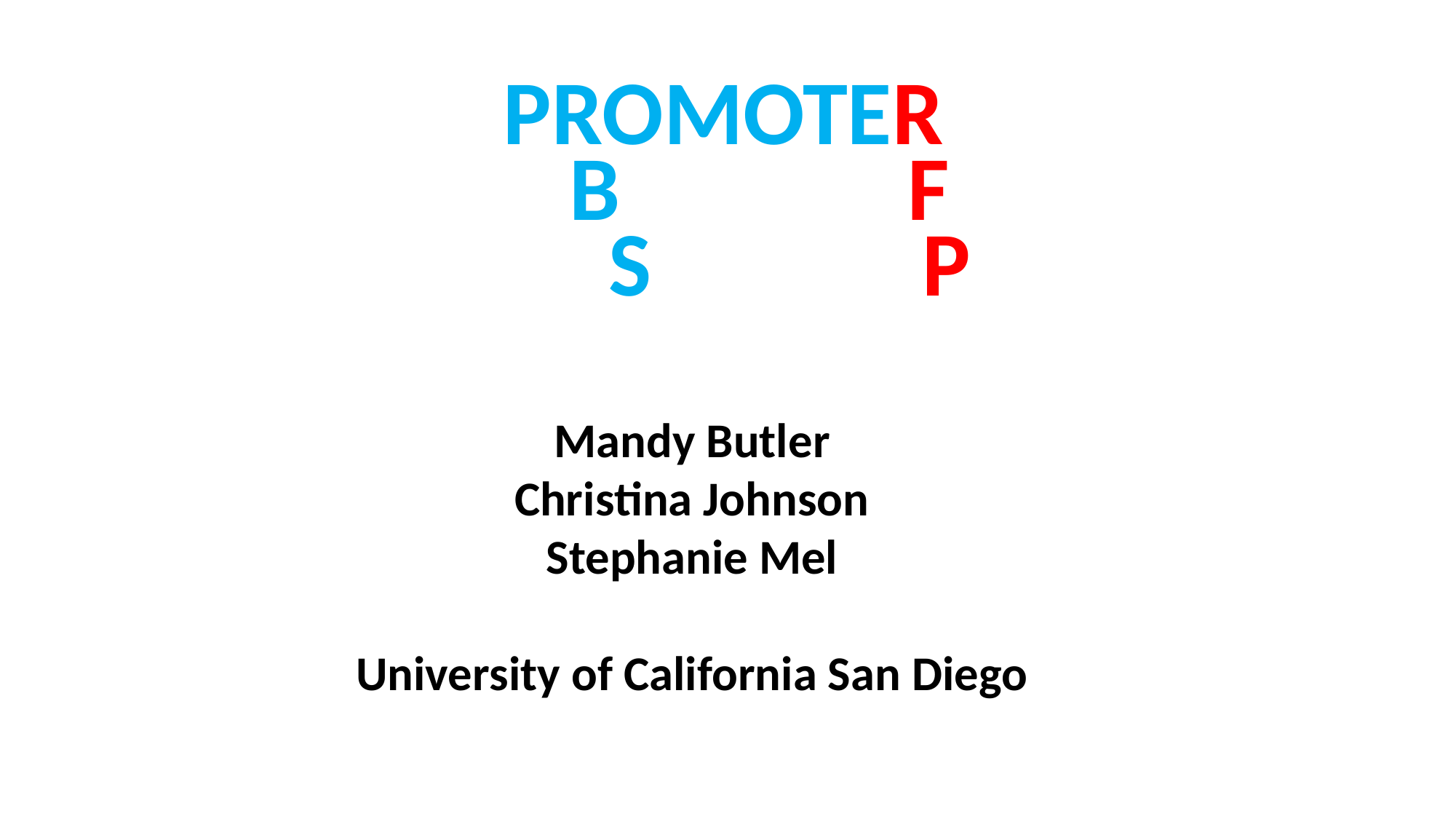

PROMOTER
                    B              F
			      S			P

Mandy Butler
Christina Johnson
Stephanie Mel

University of California San Diego